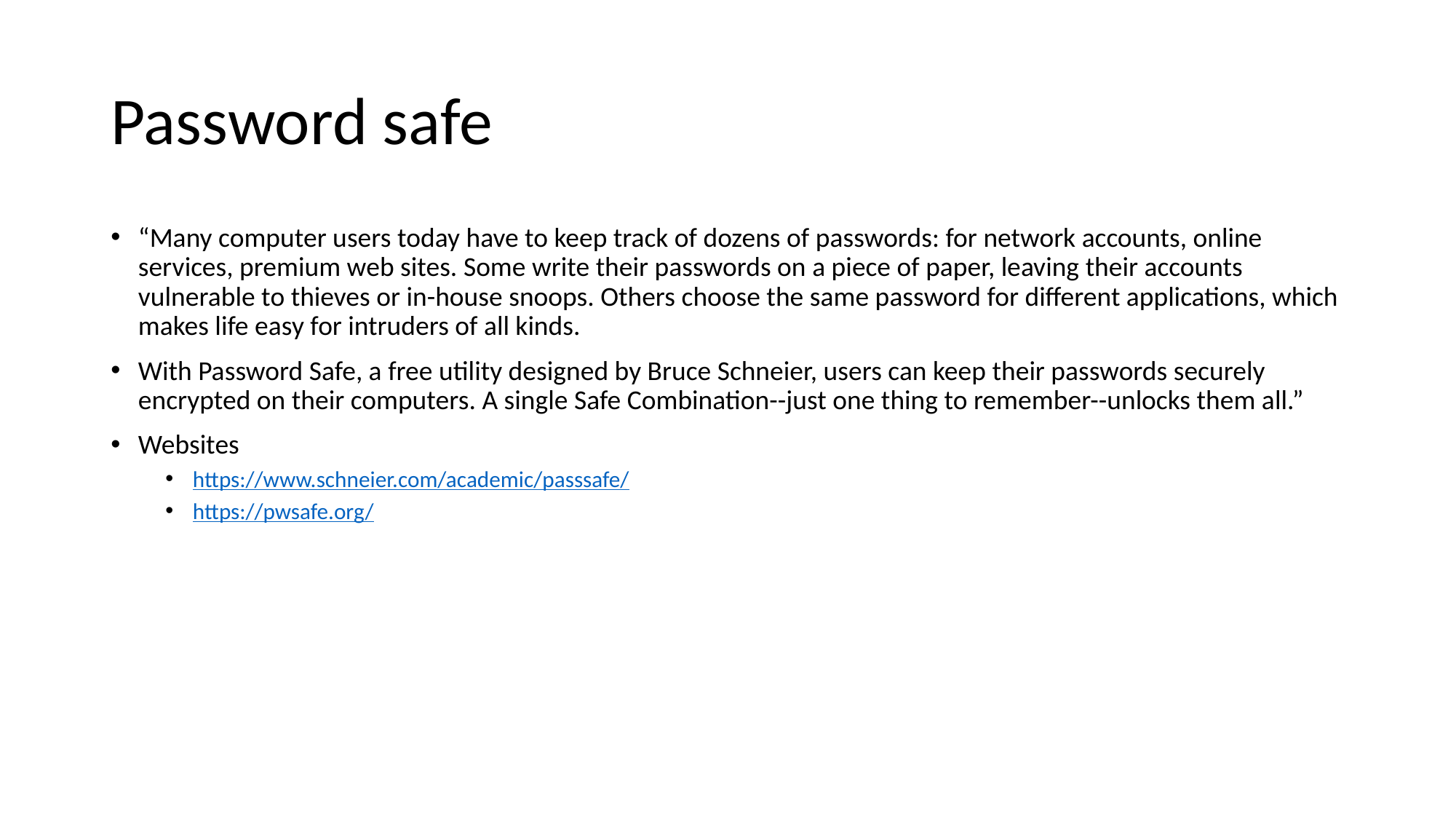

# Password safe
“Many computer users today have to keep track of dozens of passwords: for network accounts, online services, premium web sites. Some write their passwords on a piece of paper, leaving their accounts vulnerable to thieves or in-house snoops. Others choose the same password for different applications, which makes life easy for intruders of all kinds.
With Password Safe, a free utility designed by Bruce Schneier, users can keep their passwords securely encrypted on their computers. A single Safe Combination--just one thing to remember--unlocks them all.”
Websites
https://www.schneier.com/academic/passsafe/
https://pwsafe.org/